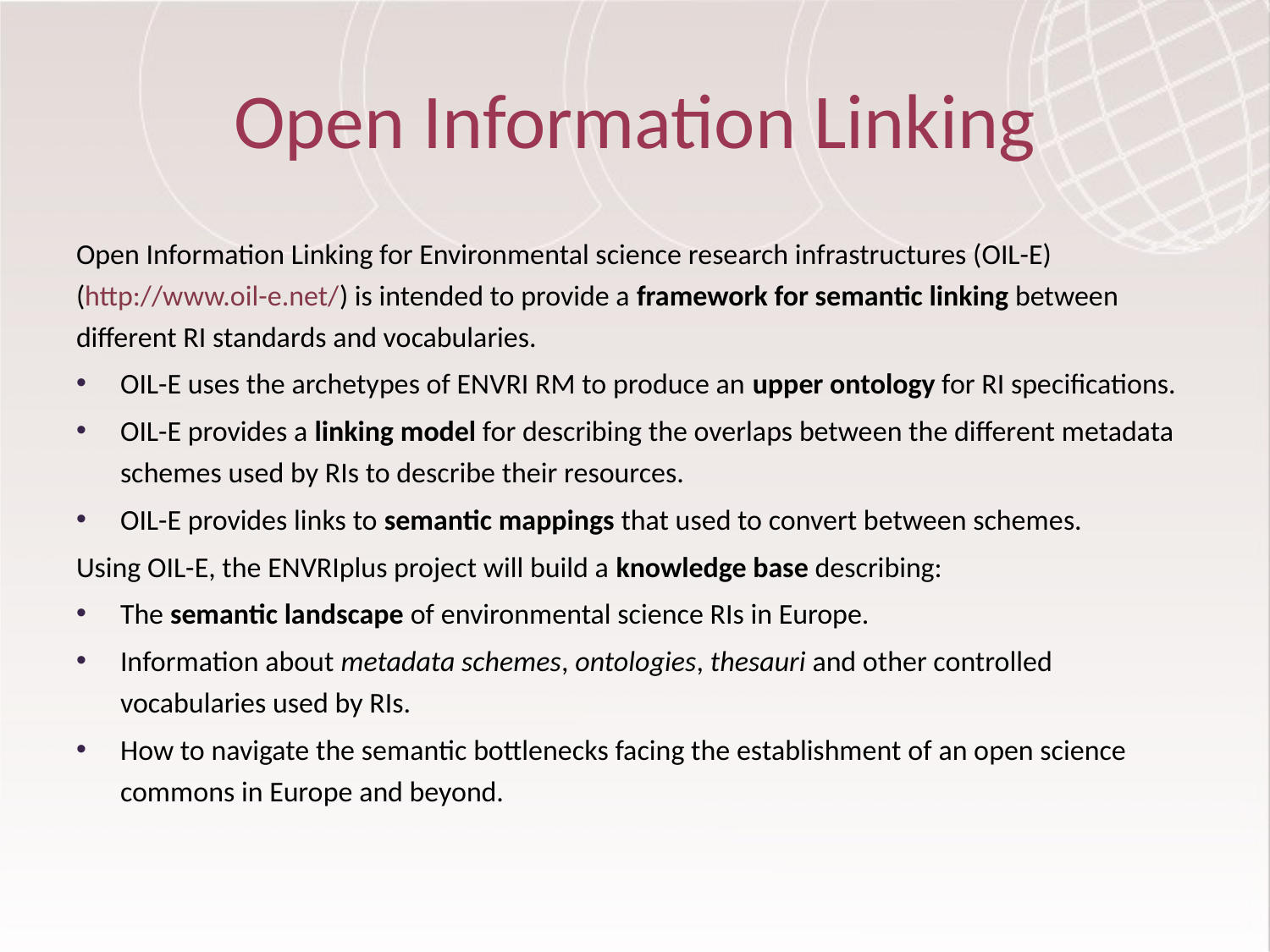

# Open Information Linking
Open Information Linking for Environmental science research infrastructures (OIL-E) (http://www.oil-e.net/) is intended to provide a framework for semantic linking between different RI standards and vocabularies.
OIL-E uses the archetypes of ENVRI RM to produce an upper ontology for RI specifications.
OIL-E provides a linking model for describing the overlaps between the different metadata schemes used by RIs to describe their resources.
OIL-E provides links to semantic mappings that used to convert between schemes.
Using OIL-E, the ENVRIplus project will build a knowledge base describing:
The semantic landscape of environmental science RIs in Europe.
Information about metadata schemes, ontologies, thesauri and other controlled vocabularies used by RIs.
How to navigate the semantic bottlenecks facing the establishment of an open science commons in Europe and beyond.